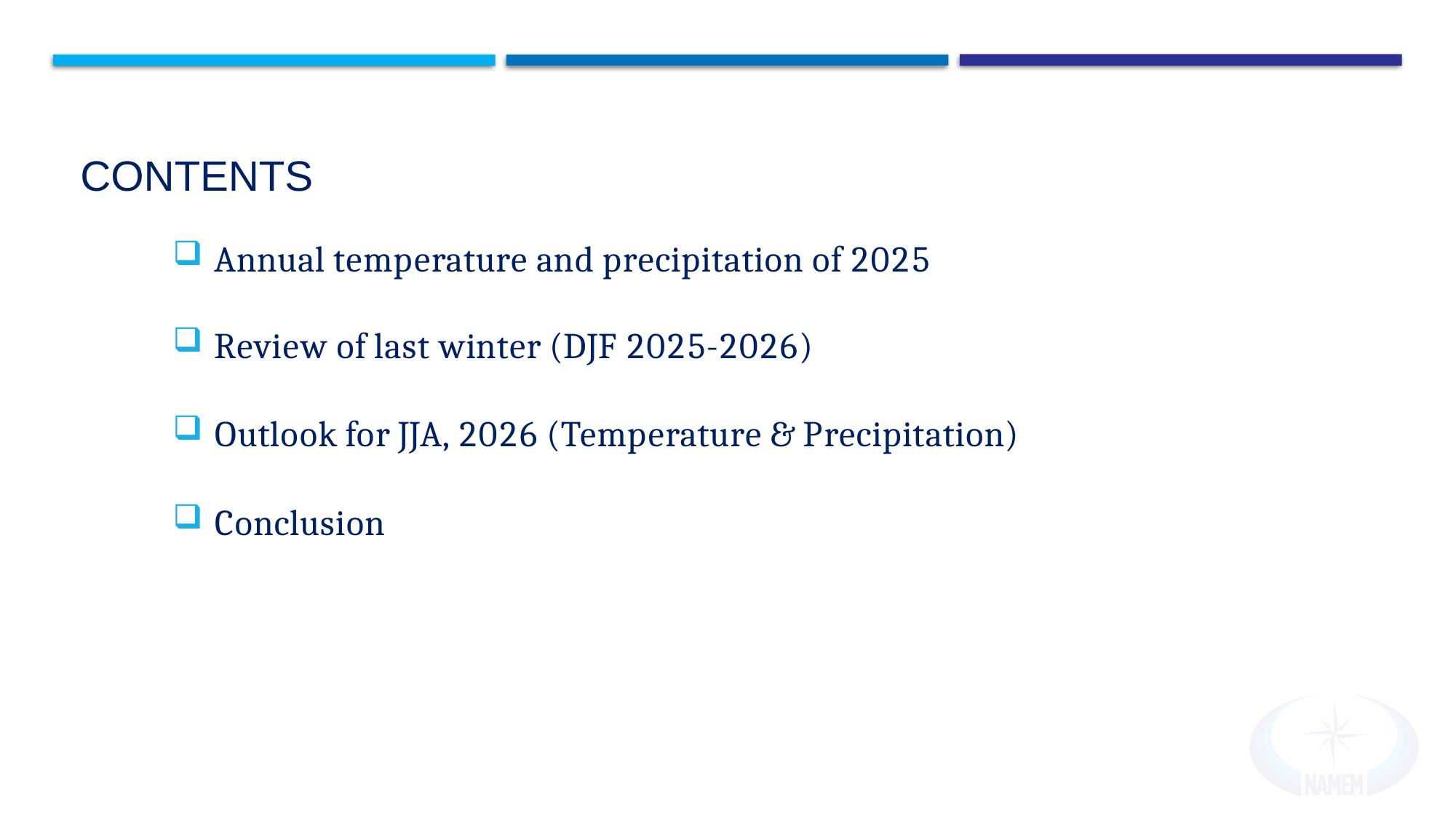

# Contents
Annual temperature and precipitation of 2025

Review of last winter (DJF 2025-2026)

Outlook for JJA, 2026 (Temperature & Precipitation)

Conclusion